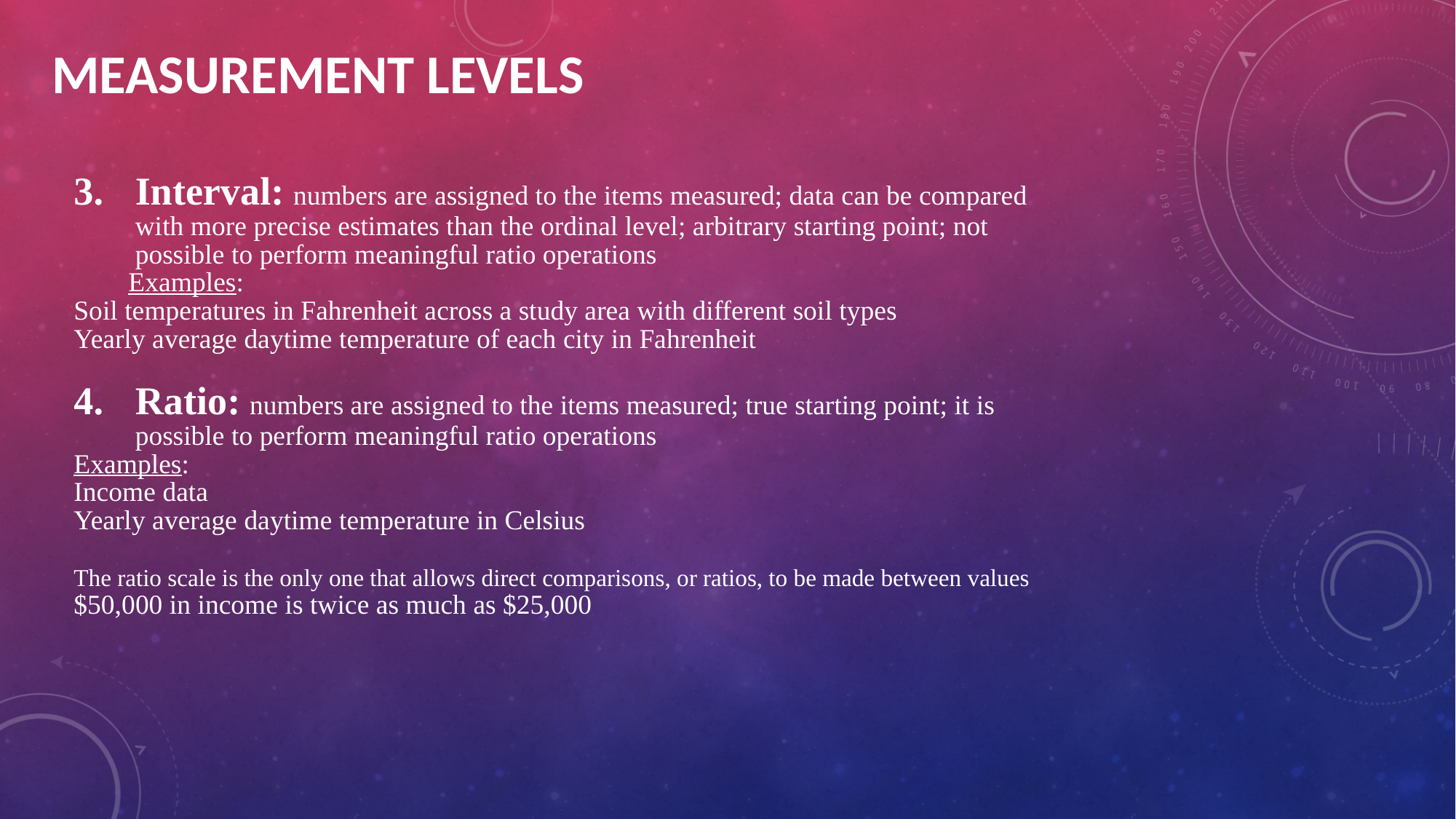

Measurement levels
Interval: numbers are assigned to the items measured; data can be compared with more precise estimates than the ordinal level; arbitrary starting point; not possible to perform meaningful ratio operations
	Examples:
Soil temperatures in Fahrenheit across a study area with different soil types
Yearly average daytime temperature of each city in Fahrenheit

Ratio: numbers are assigned to the items measured; true starting point; it is possible to perform meaningful ratio operations
Examples:
Income data
Yearly average daytime temperature in Celsius

The ratio scale is the only one that allows direct comparisons, or ratios, to be made between values
$50,000 in income is twice as much as $25,000